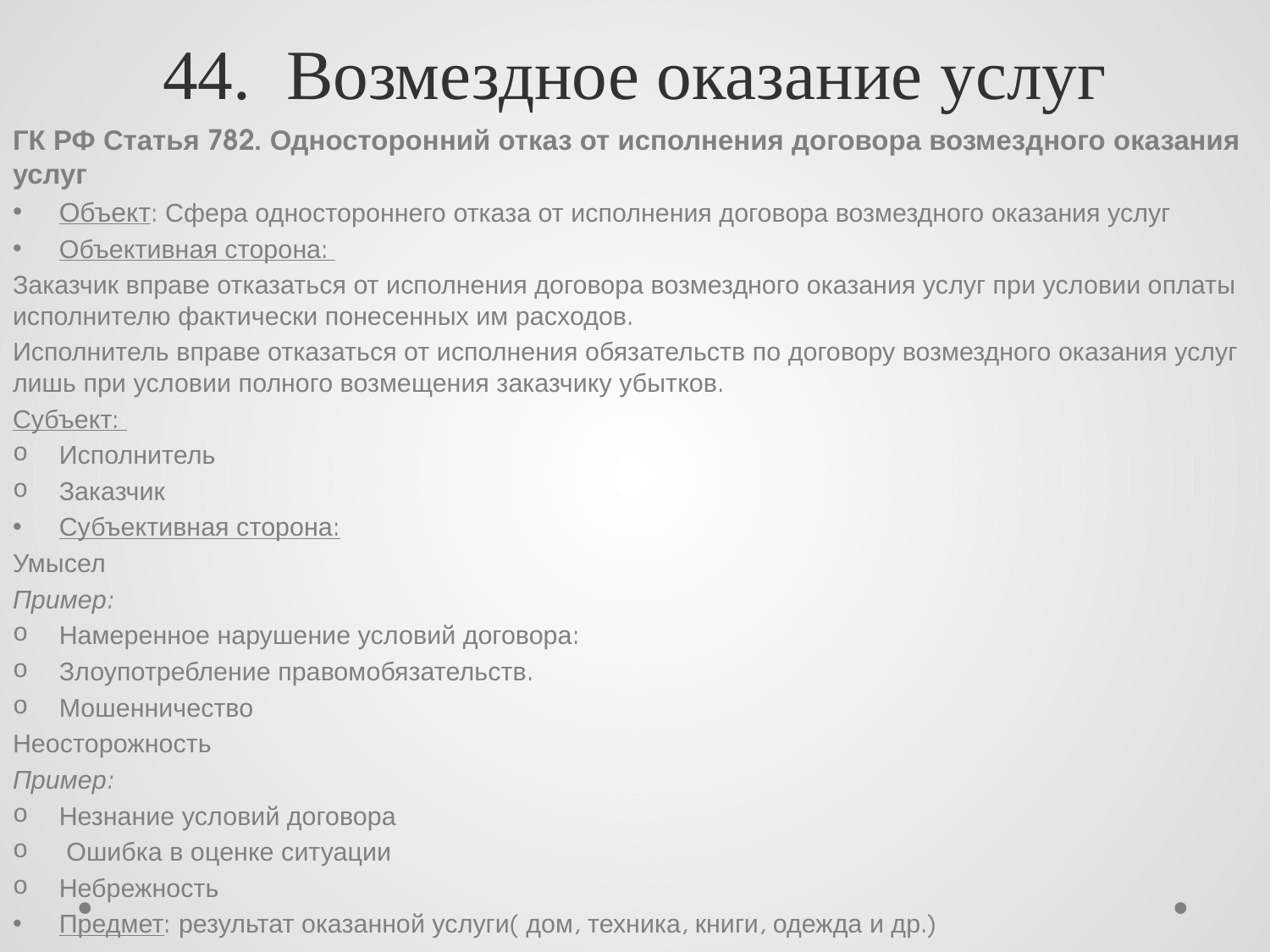

# 44.  Возмездное оказание услуг
ГК РФ Статья 782. Односторонний отказ от исполнения договора возмездного оказания услуг
Объект: Сфера одностороннего отказа от исполнения договора возмездного оказания услуг
Объективная сторона:
Заказчик вправе отказаться от исполнения договора возмездного оказания услуг при условии оплаты исполнителю фактически понесенных им расходов.
Исполнитель вправе отказаться от исполнения обязательств по договору возмездного оказания услуг лишь при условии полного возмещения заказчику убытков.
Субъект:
Исполнитель
Заказчик
Субъективная сторона:
Умысел
Пример:
Намеренное нарушение условий договора:
Злоупотребление правомобязательств.
Мошенничество
Неосторожность
Пример:
Незнание условий договора
 Ошибка в оценке ситуации
Небрежность
Предмет: результат оказанной услуги( дом, техника, книги, одежда и др.)